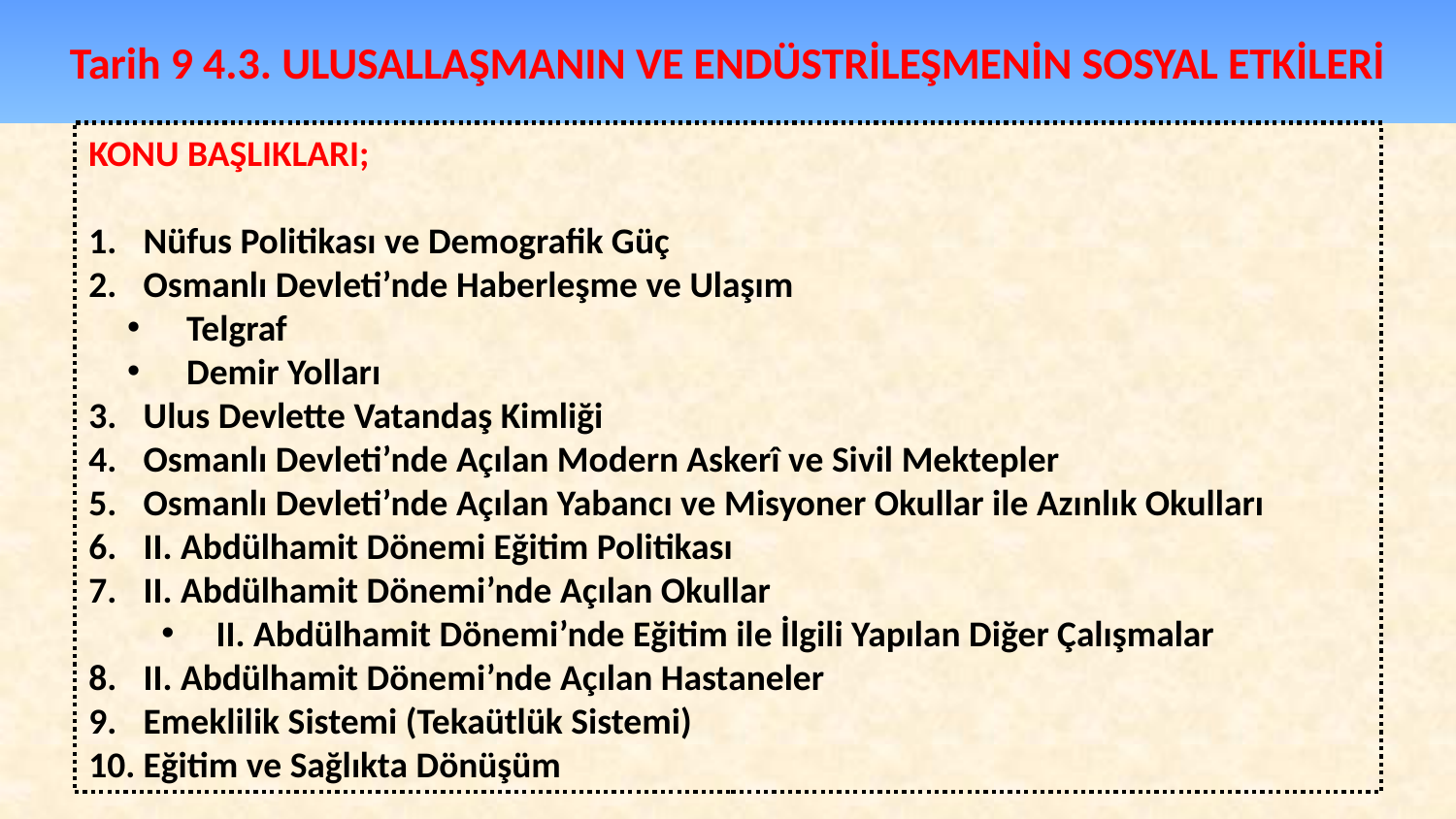

Tarih 9 4.3. ULUSALLAŞMANIN VE ENDÜSTRİLEŞMENİN SOSYAL ETKİLERİ
KONU BAŞLIKLARI;

Nüfus Politikası ve Demografik Güç
Osmanlı Devleti’nde Haberleşme ve Ulaşım
   Telgraf
   Demir Yolları
Ulus Devlette Vatandaş Kimliği
Osmanlı Devleti’nde Açılan Modern Askerî ve Sivil Mektepler
Osmanlı Devleti’nde Açılan Yabancı ve Misyoner Okullar ile Azınlık Okulları
II. Abdülhamit Dönemi Eğitim Politikası
II. Abdülhamit Dönemi’nde Açılan Okullar
II. Abdülhamit Dönemi’nde Eğitim ile İlgili Yapılan Diğer Çalışmalar
II. Abdülhamit Dönemi’nde Açılan Hastaneler
Emeklilik Sistemi (Tekaütlük Sistemi)
Eğitim ve Sağlıkta Dönüşüm